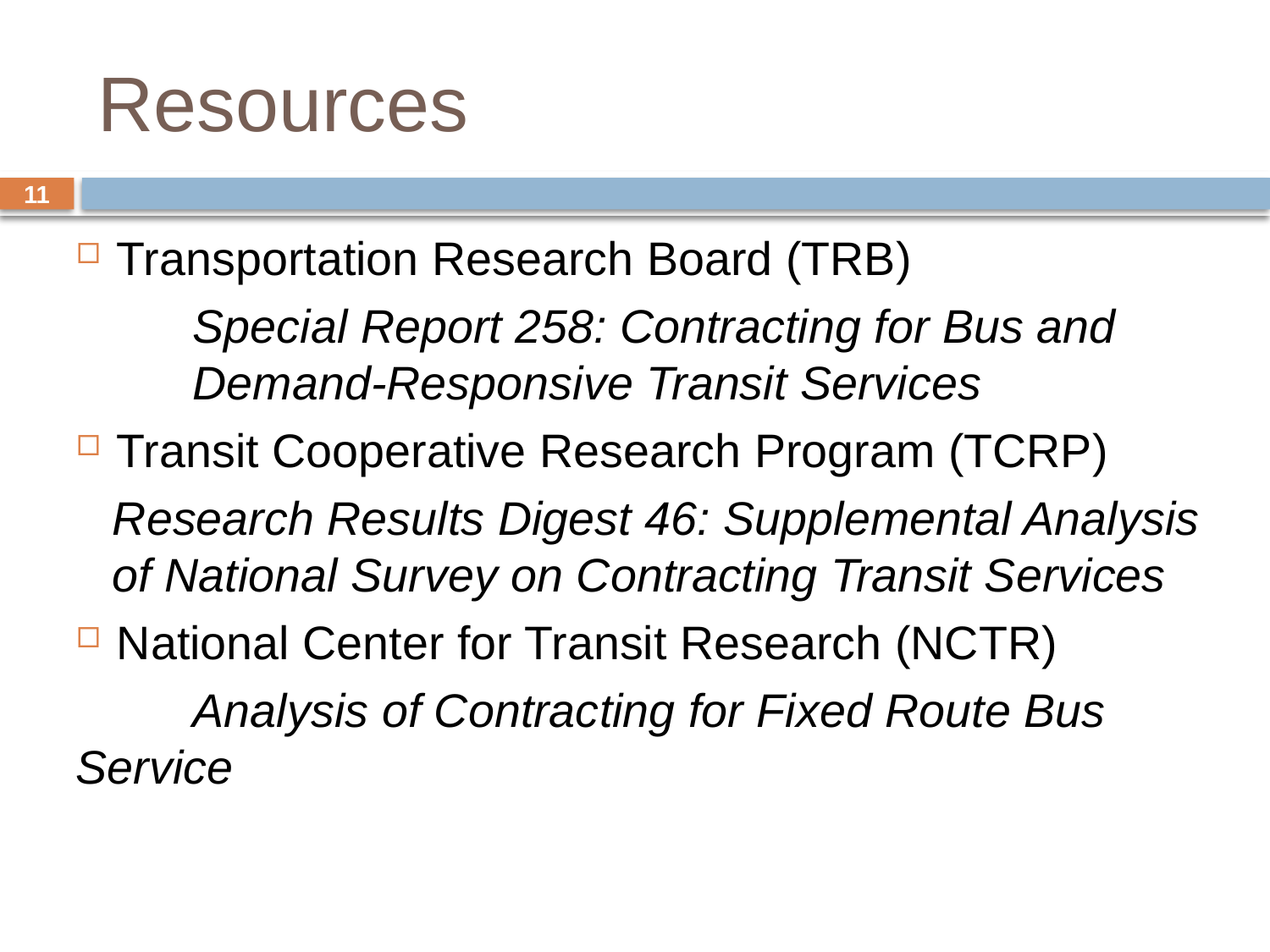

# Resources
11
Transportation Research Board (TRB)
	Special Report 258: Contracting for Bus and 	Demand-Responsive Transit Services
Transit Cooperative Research Program (TCRP)
	Research Results Digest 46: Supplemental Analysis of National Survey on Contracting Transit Services
National Center for Transit Research (NCTR)
	Analysis of Contracting for Fixed Route Bus Service